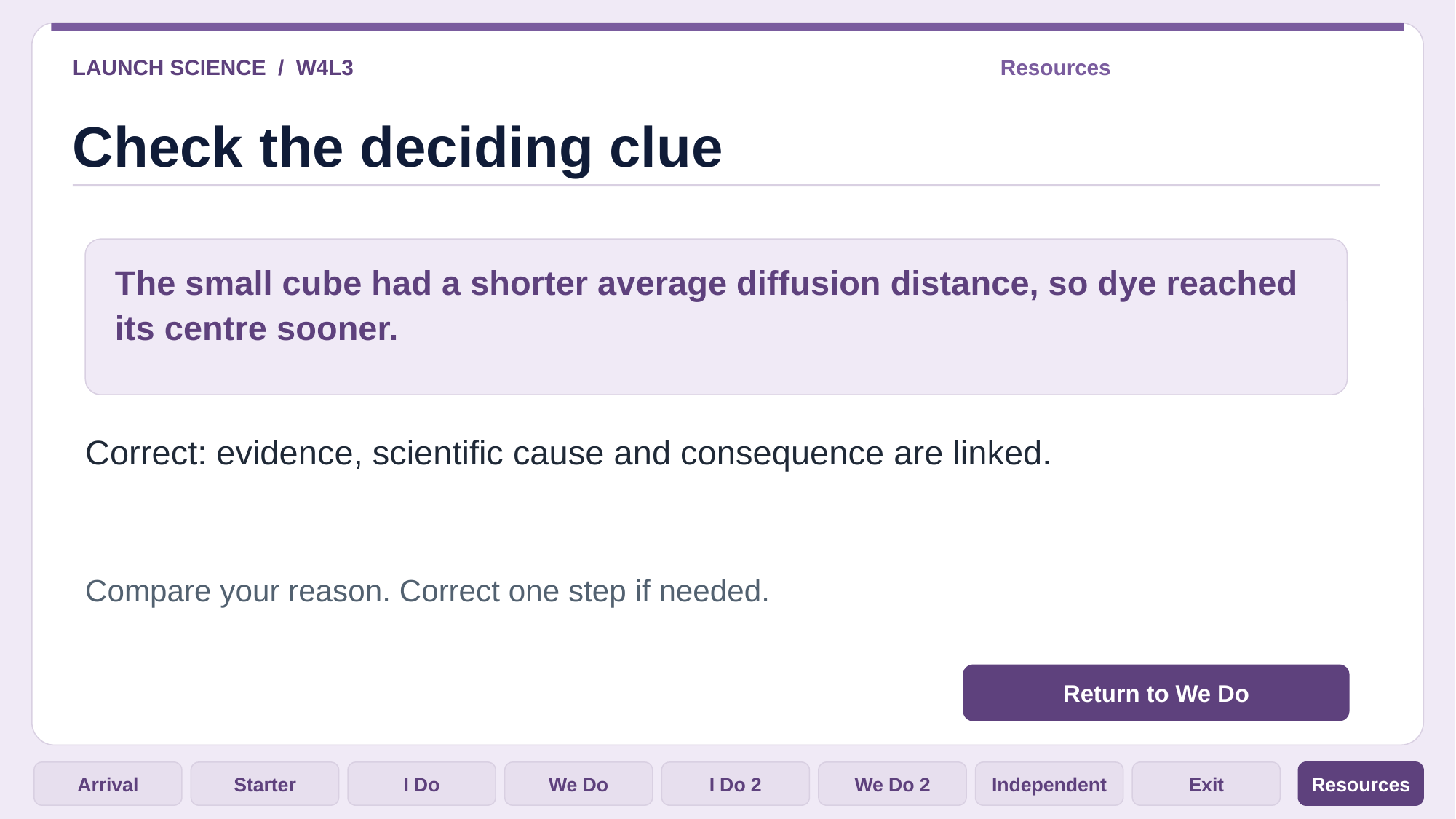

LAUNCH SCIENCE  /  W4L3
Resources
Check the deciding clue

The small cube had a shorter average diffusion distance, so dye reached its centre sooner.
Correct: evidence, scientific cause and consequence are linked.
Compare your reason. Correct one step if needed.
Return to We Do
Arrival
Starter
I Do
We Do
I Do 2
We Do 2
Independent
Exit
Resources